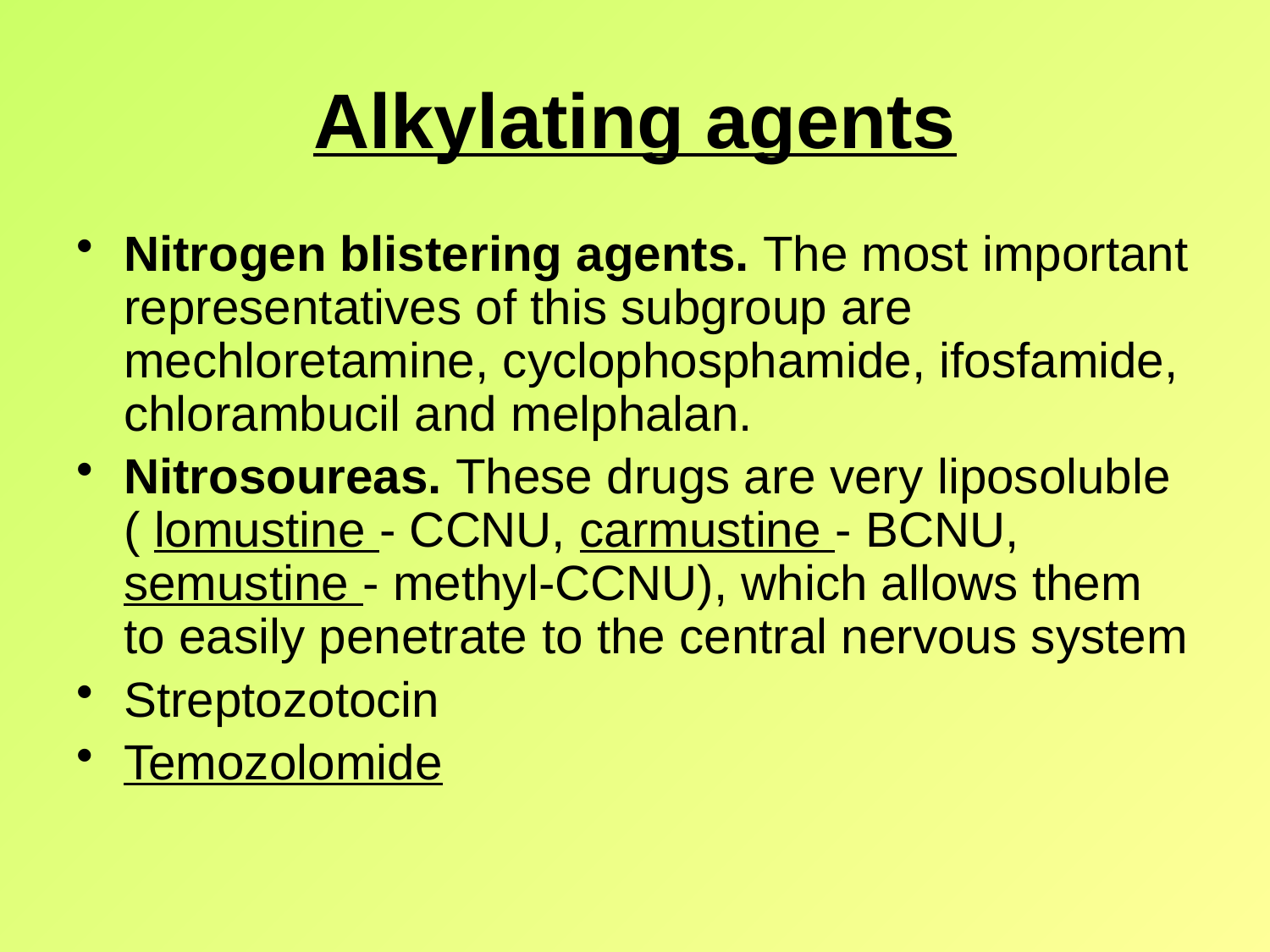

# Alkylating agents
Nitrogen blistering agents. The most important representatives of this subgroup are mechloretamine, cyclophosphamide, ifosfamide, chlorambucil and melphalan.
Nitrosoureas. These drugs are very liposoluble ( lomustine - CCNU, carmustine - BCNU, semustine - methyl-CCNU), which allows them to easily penetrate to the central nervous system
Streptozotocin
Temozolomide